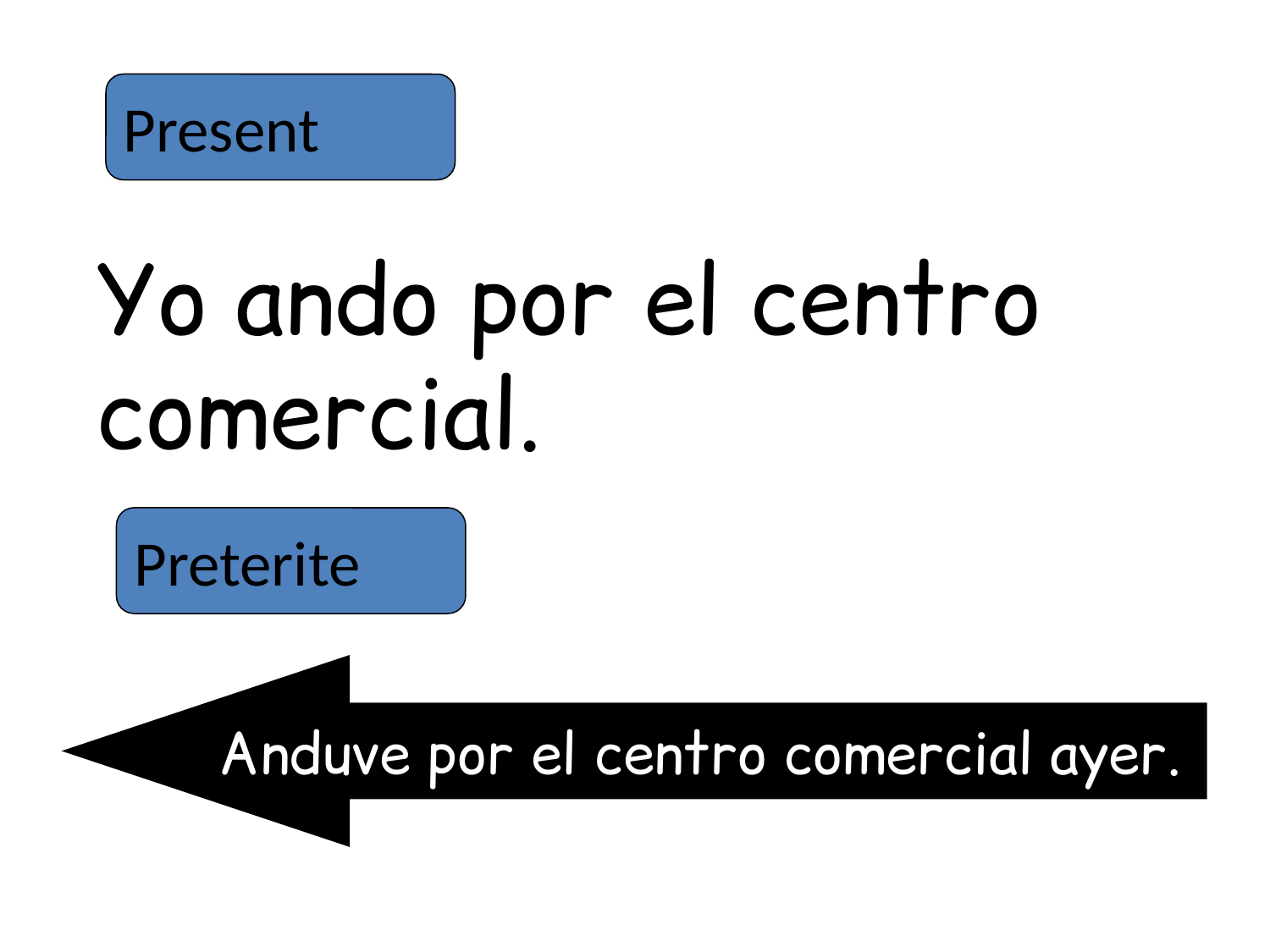

Present
Yo ando por el centro comercial.
Preterite
Anduve por el centro comercial ayer.